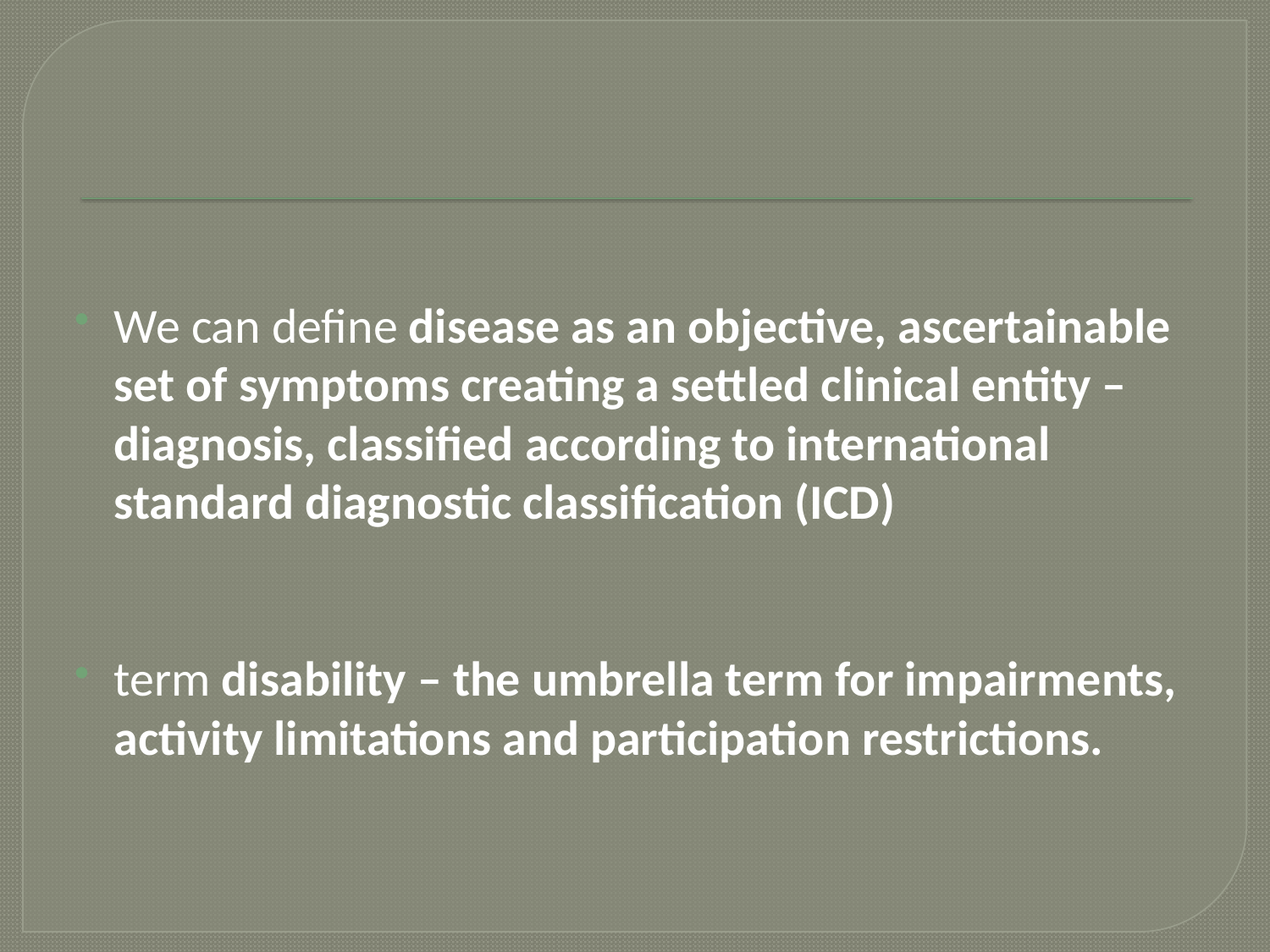

#

We can define disease as an objective, ascertainable set of symptoms creating a settled clinical entity – diagnosis, classified according to international standard diagnostic classification (ICD)

term disability – the umbrella term for impairments, activity limitations and participation restrictions.